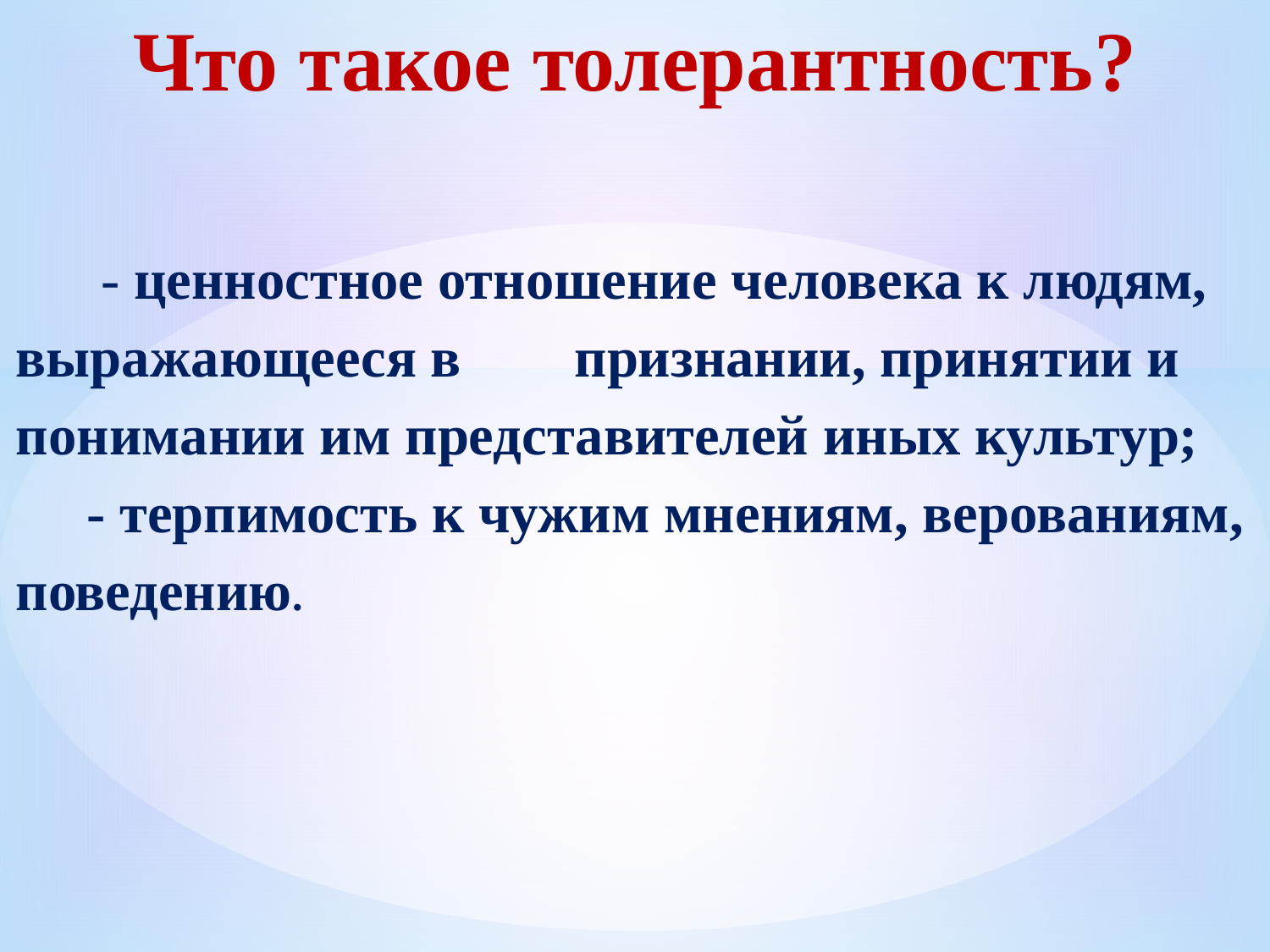

Что такое толерантность?

      - ценностное отношение человека к людям, выражающееся в        признании, принятии и понимании им представителей иных культур;
     - терпимость к чужим мнениям, верованиям, поведению.